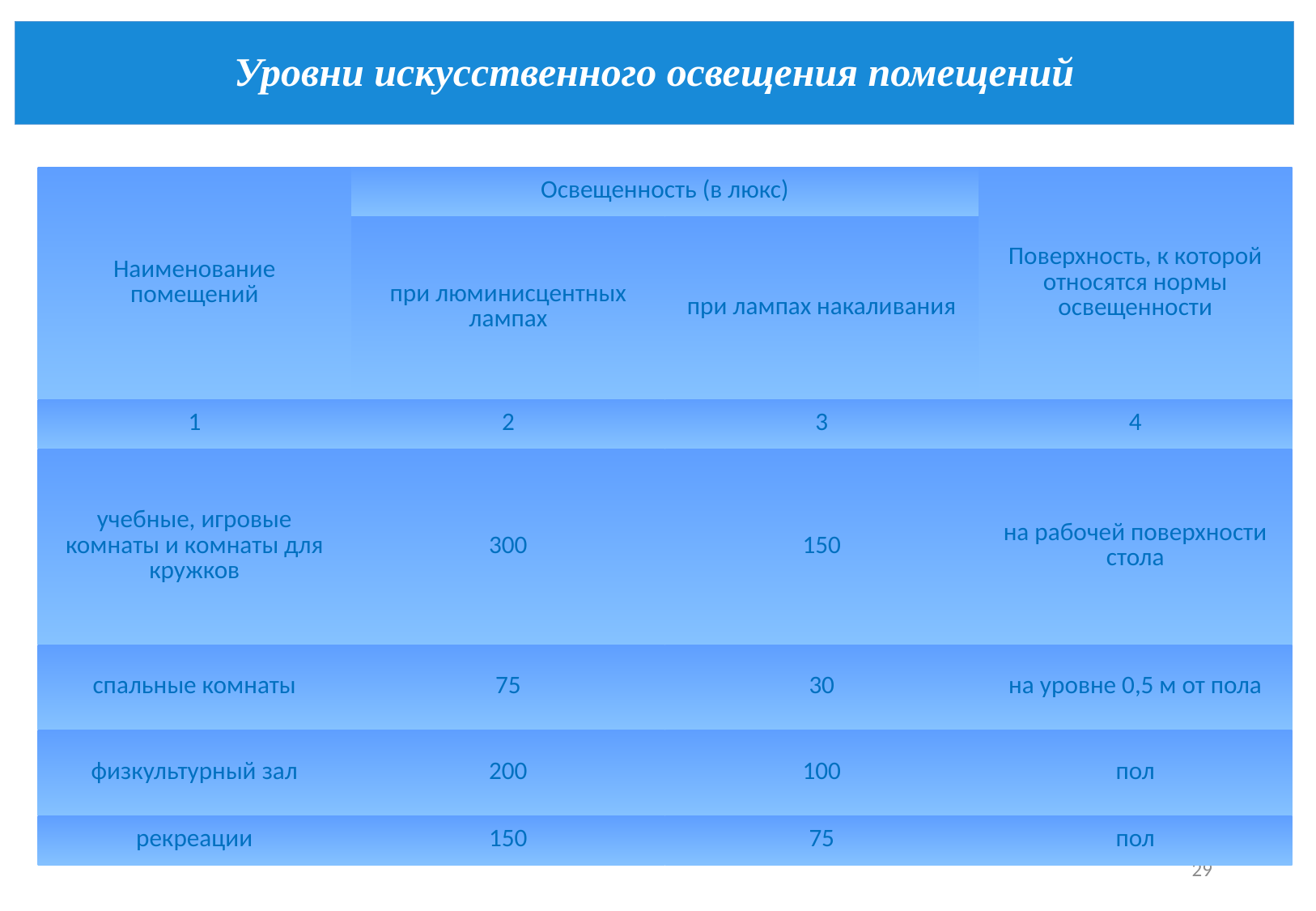

# Уровни искусственного освещения помещений
| Наименование помещений | Освещенность (в люкс) |  | Поверхность, к которой относятся нормы освещенности |
| --- | --- | --- | --- |
|  | при люминисцентных лампах | при лампах накаливания |  |
| 1 | 2 | 3 | 4 |
| учебные, игровые комнаты и комнаты для кружков | 300 | 150 | на рабочей поверхности стола |
| спальные комнаты | 75 | 30 | на уровне 0,5 м от пола |
| физкультурный зал | 200 | 100 | пол |
| рекреации | 150 | 75 | пол |
29